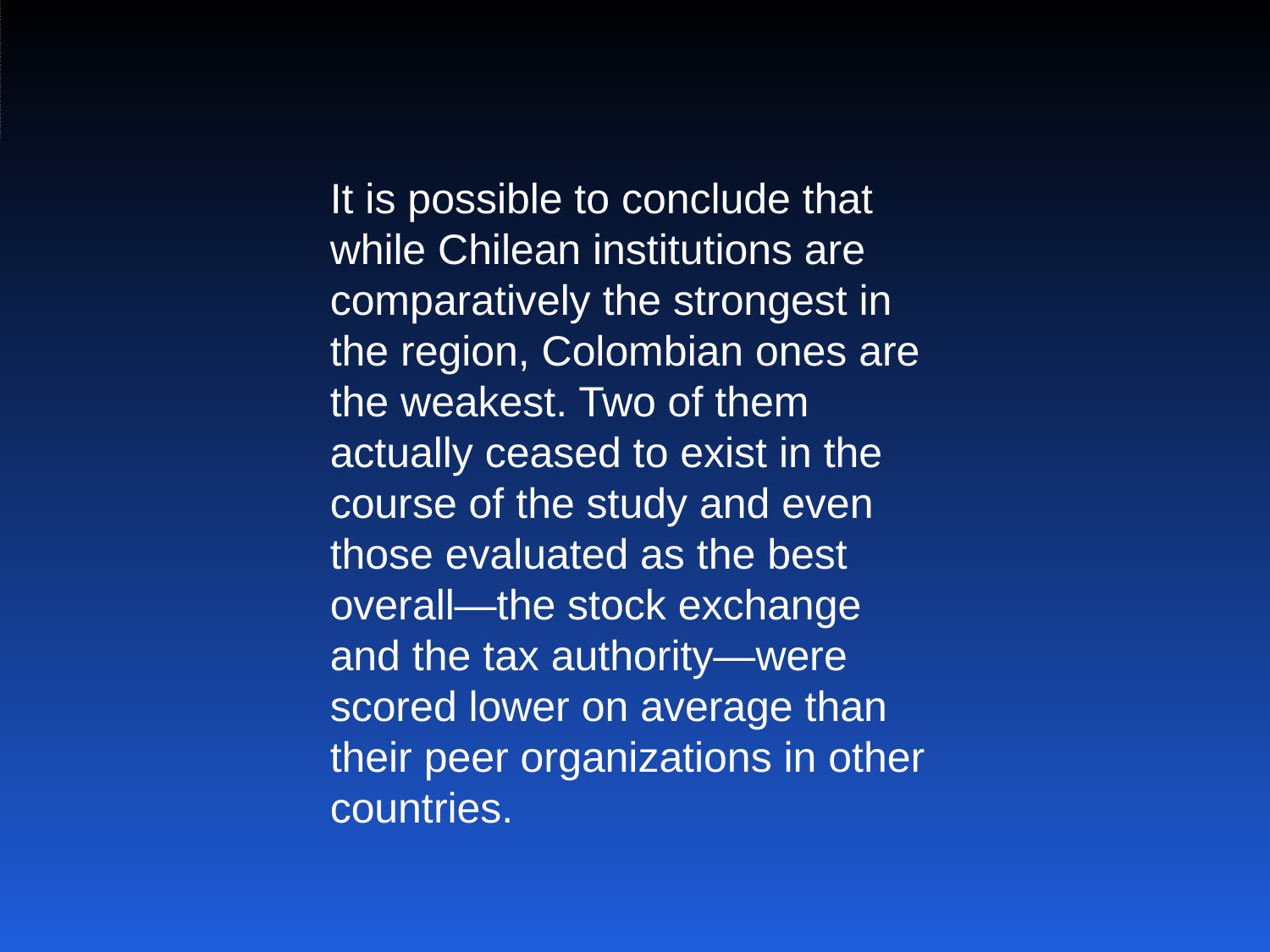

# It is possible to conclude that while Chilean institutions are comparatively ...

It is possible to conclude that while Chilean institutions are comparatively the strongest in the region, Colombian ones are the weakest. Two of them actually ceased to exist in the course of the study and even those evaluated as the best overall—the stock exchange and the tax authority—were scored lower on average than their peer organizations in other countries.